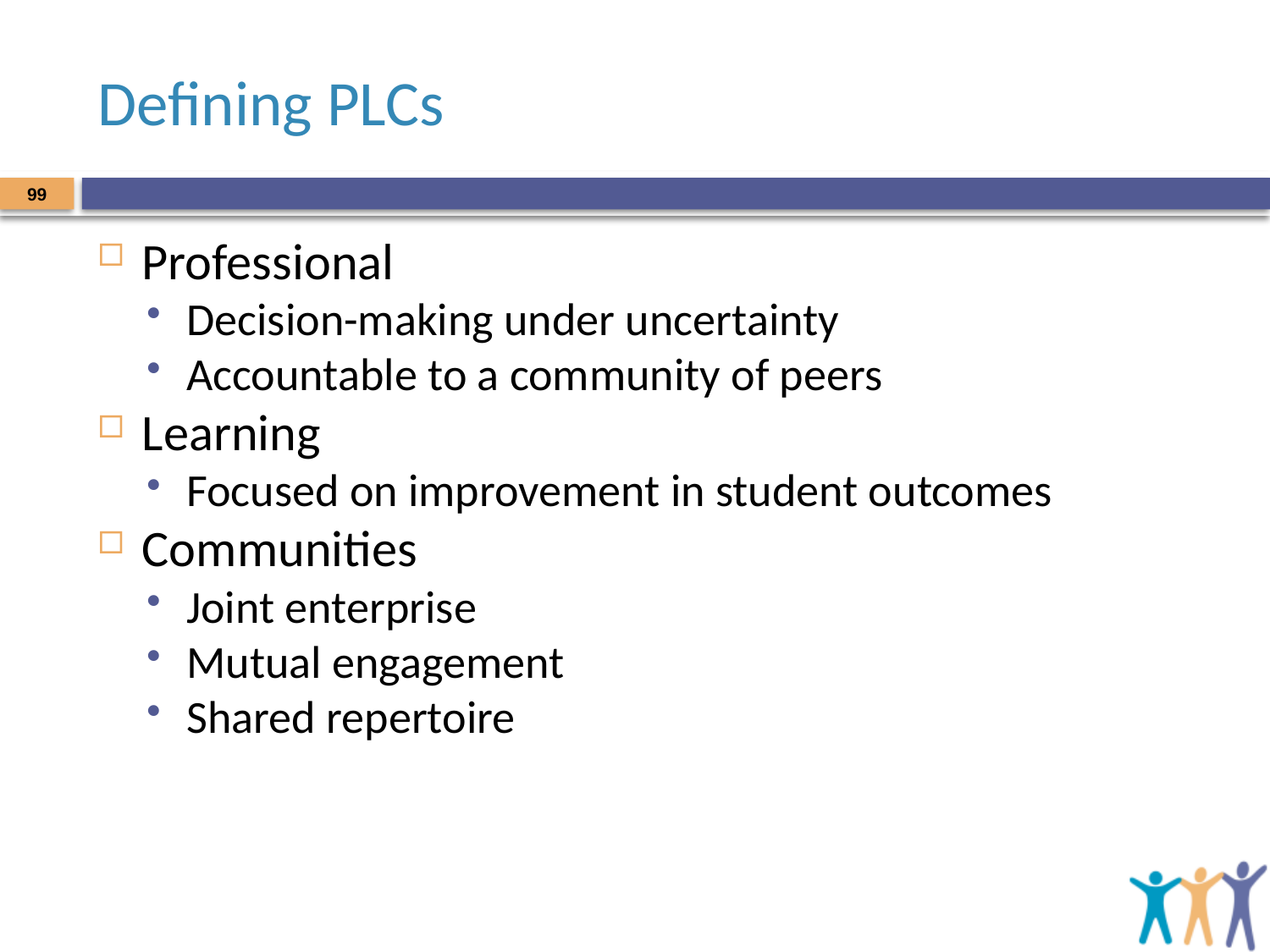

# Defining PLCs
99
Professional
Decision-making under uncertainty
Accountable to a community of peers
Learning
Focused on improvement in student outcomes
Communities
Joint enterprise
Mutual engagement
Shared repertoire